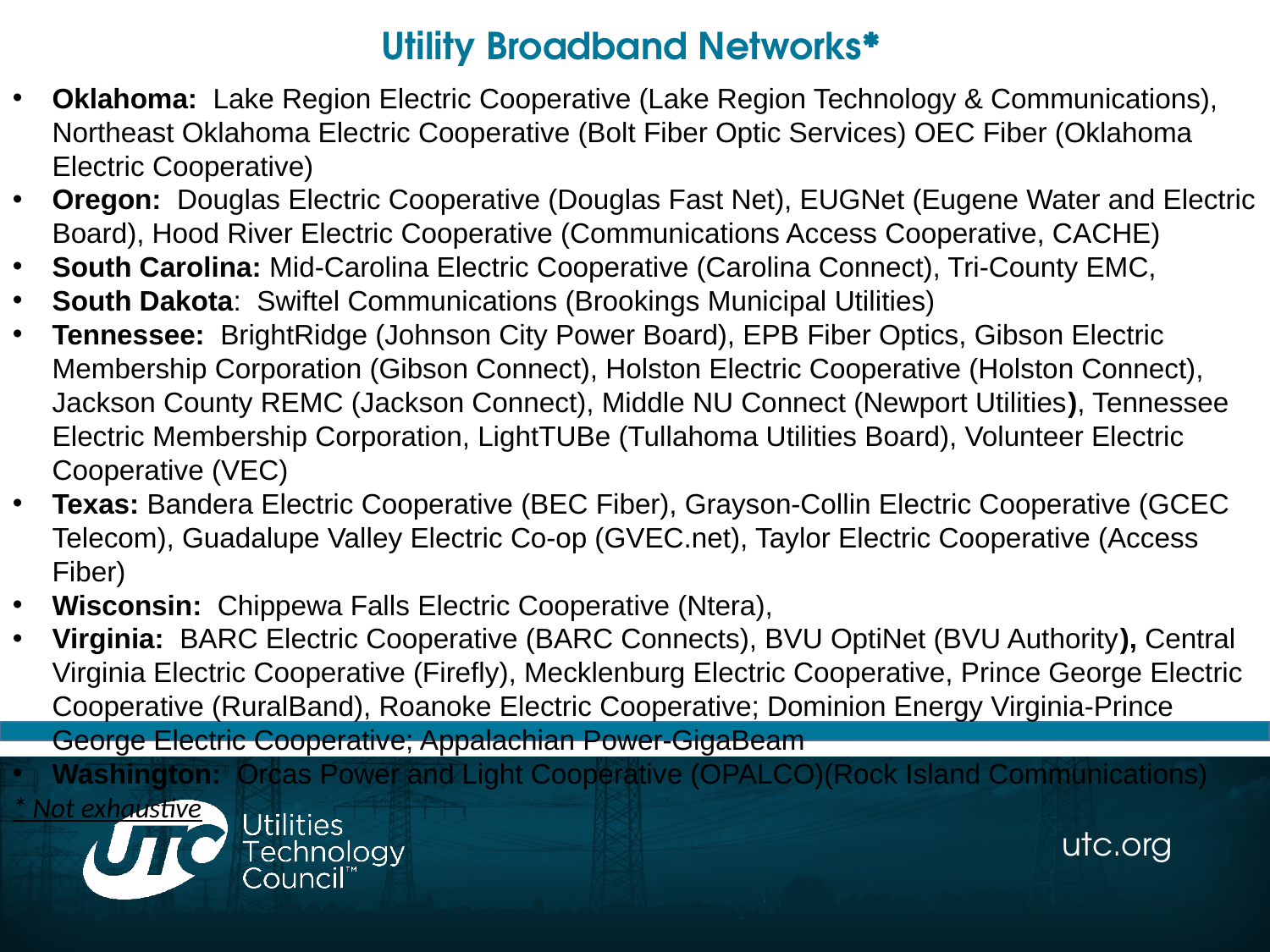

# Utility Broadband Networks*
Oklahoma:  Lake Region Electric Cooperative (Lake Region Technology & Communications), Northeast Oklahoma Electric Cooperative (Bolt Fiber Optic Services) OEC Fiber (Oklahoma Electric Cooperative)
Oregon:  Douglas Electric Cooperative (Douglas Fast Net), EUGNet (Eugene Water and Electric Board), Hood River Electric Cooperative (Communications Access Cooperative, CACHE)
South Carolina: Mid-Carolina Electric Cooperative (Carolina Connect), Tri-County EMC,
South Dakota:  Swiftel Communications (Brookings Municipal Utilities)
Tennessee:  BrightRidge (Johnson City Power Board), EPB Fiber Optics, Gibson Electric Membership Corporation (Gibson Connect), Holston Electric Cooperative (Holston Connect), Jackson County REMC (Jackson Connect), Middle NU Connect (Newport Utilities), Tennessee Electric Membership Corporation, LightTUBe (Tullahoma Utilities Board), Volunteer Electric Cooperative (VEC)
Texas: Bandera Electric Cooperative (BEC Fiber), Grayson-Collin Electric Cooperative (GCEC Telecom), Guadalupe Valley Electric Co-op (GVEC.net), Taylor Electric Cooperative (Access Fiber)
Wisconsin:  Chippewa Falls Electric Cooperative (Ntera),
Virginia:  BARC Electric Cooperative (BARC Connects), BVU OptiNet (BVU Authority), Central Virginia Electric Cooperative (Firefly), Mecklenburg Electric Cooperative, Prince George Electric Cooperative (RuralBand), Roanoke Electric Cooperative; Dominion Energy Virginia-Prince George Electric Cooperative; Appalachian Power-GigaBeam
Washington:  Orcas Power and Light Cooperative (OPALCO)(Rock Island Communications)
* Not exhaustive